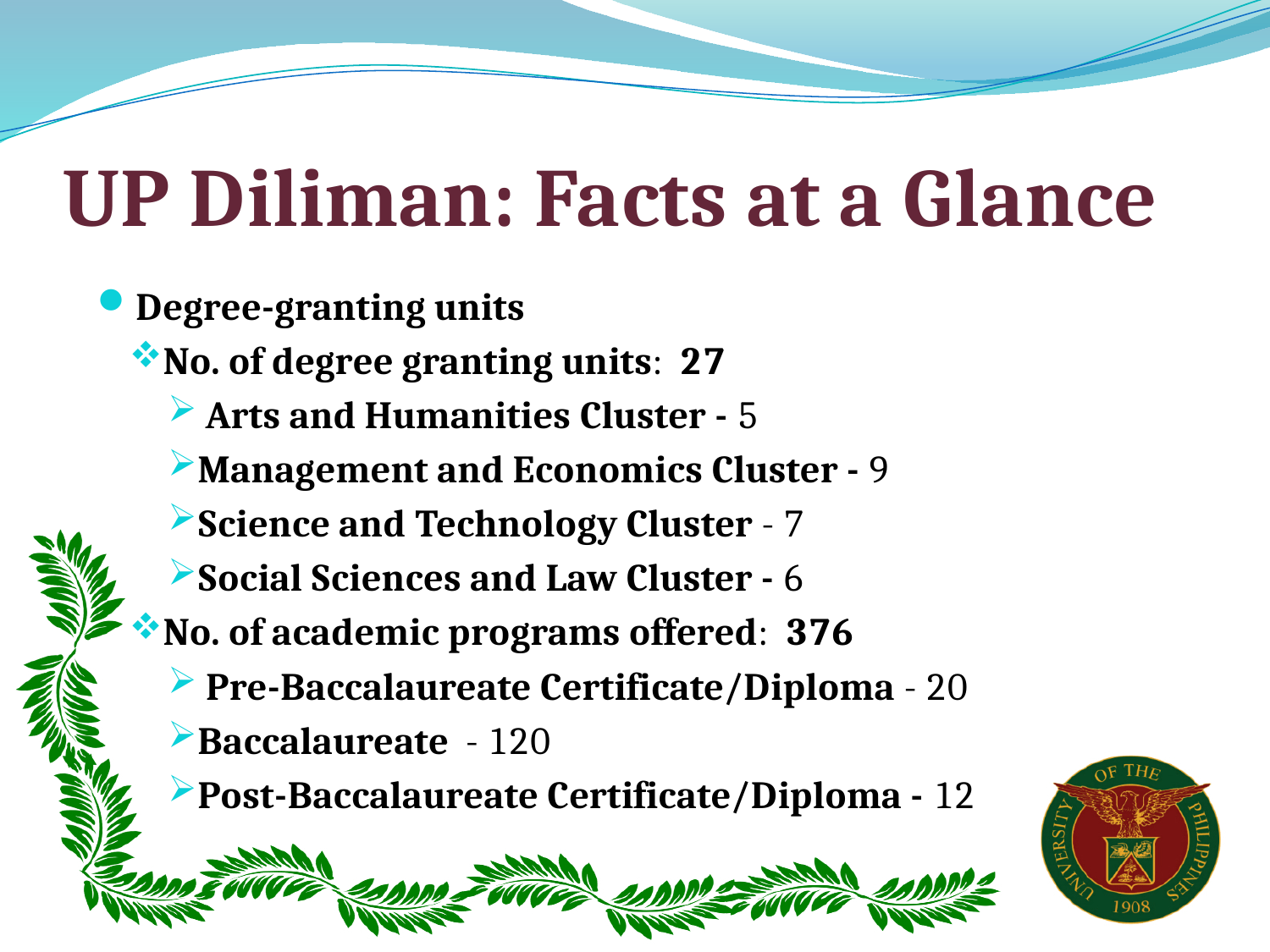

# UP Diliman: Facts at a Glance
Degree-granting units
No. of degree granting units:  27
 Arts and Humanities Cluster - 5
Management and Economics Cluster - 9
Science and Technology Cluster - 7
Social Sciences and Law Cluster - 6
No. of academic programs offered:  376
 Pre-Baccalaureate Certificate/Diploma - 20
Baccalaureate  - 120
Post-Baccalaureate Certificate/Diploma - 12